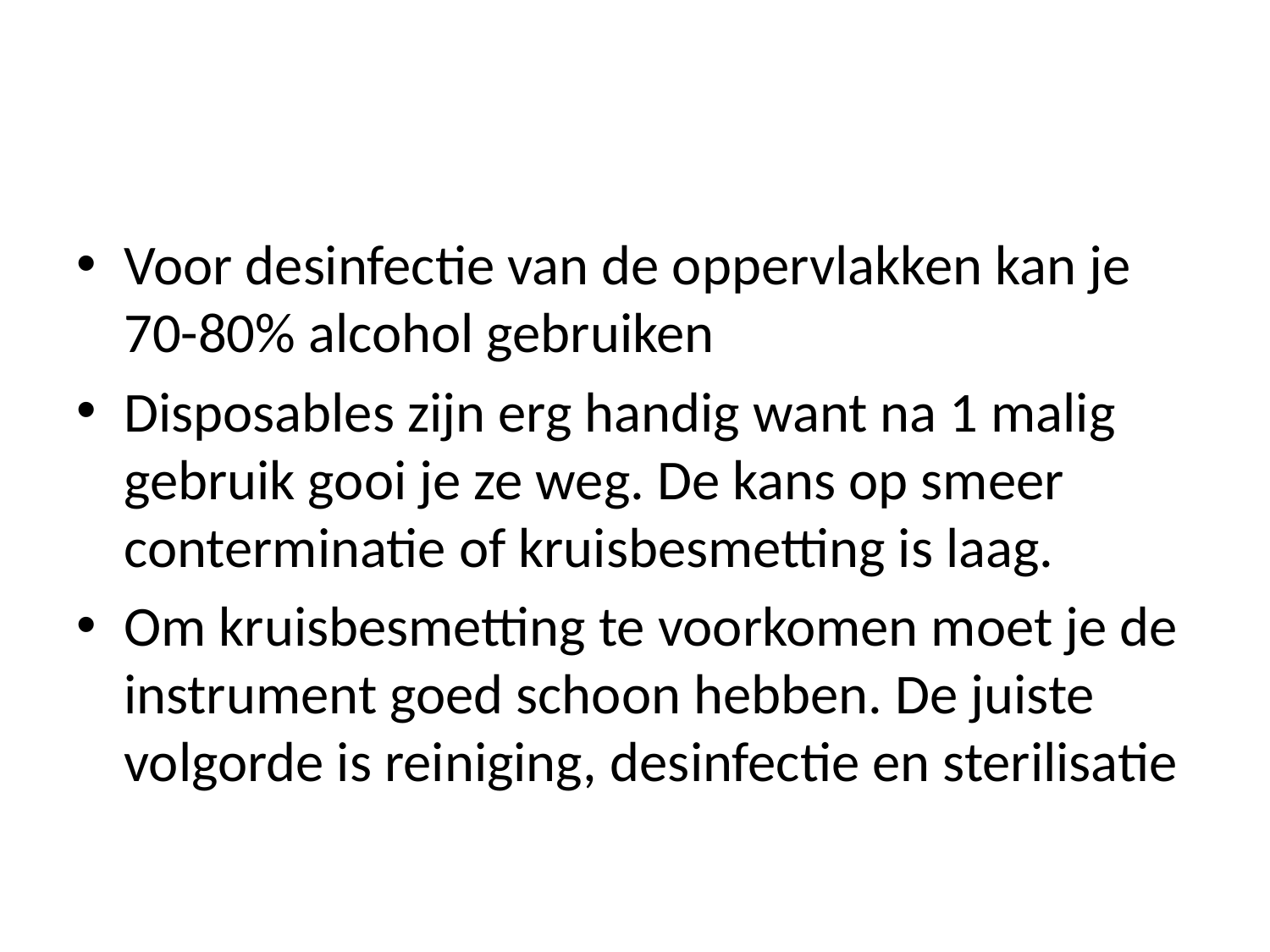

Voor desinfectie van de oppervlakken kan je 70-80% alcohol gebruiken
Disposables zijn erg handig want na 1 malig gebruik gooi je ze weg. De kans op smeer conterminatie of kruisbesmetting is laag.
Om kruisbesmetting te voorkomen moet je de instrument goed schoon hebben. De juiste volgorde is reiniging, desinfectie en sterilisatie